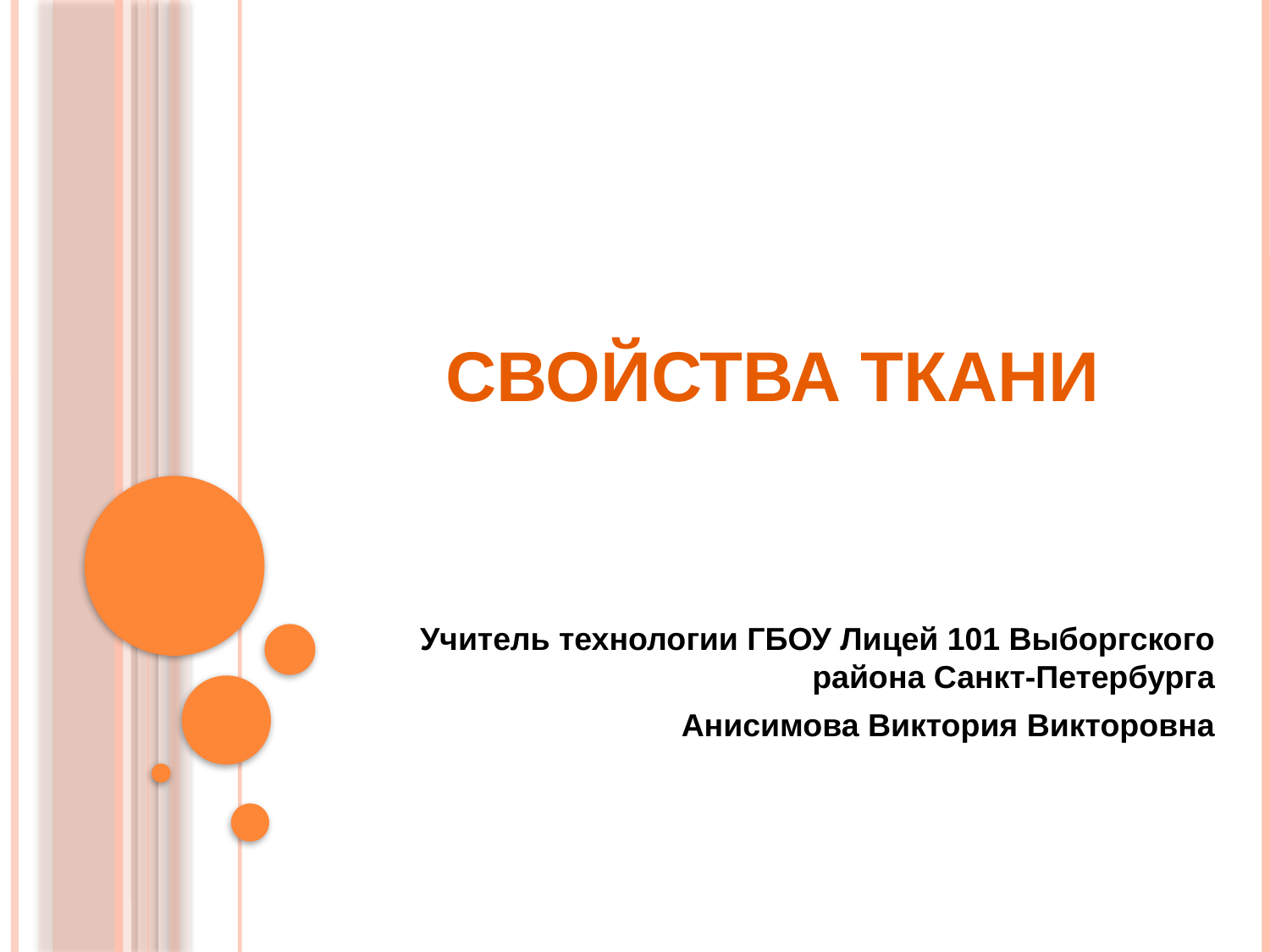

# Свойства ткани
Учитель технологии ГБОУ Лицей 101 Выборгского района Санкт-Петербурга
Анисимова Виктория Викторовна